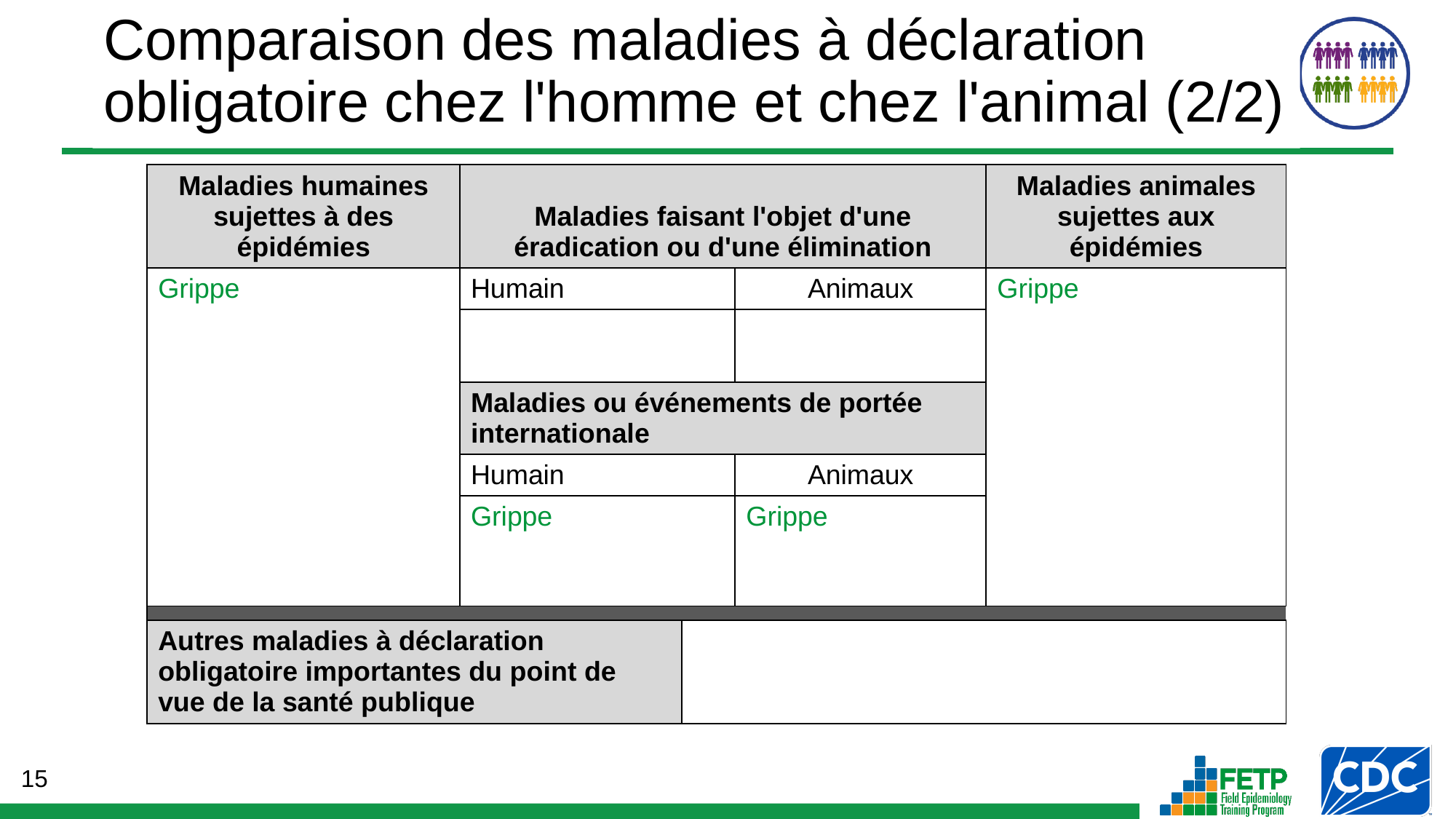

# Comparaison des maladies à déclaration obligatoire chez l'homme et chez l'animal (2/2)
| Maladies humaines sujettes à des épidémies | Maladies faisant l'objet d'une éradication ou d'une élimination |  |  | Maladies animales sujettes aux épidémies |
| --- | --- | --- | --- | --- |
| Grippe | Humain |  | Animaux | Grippe |
|  |  |  |  |  |
|  | Maladies ou événements de portée internationale |  |  |  |
|  | Humain |  | Animaux |  |
|  | Grippe |  | Grippe |  |
|  |  |  |  |  |
| Autres maladies à déclaration obligatoire importantes du point de vue de la santé publique |  |  |  |  |